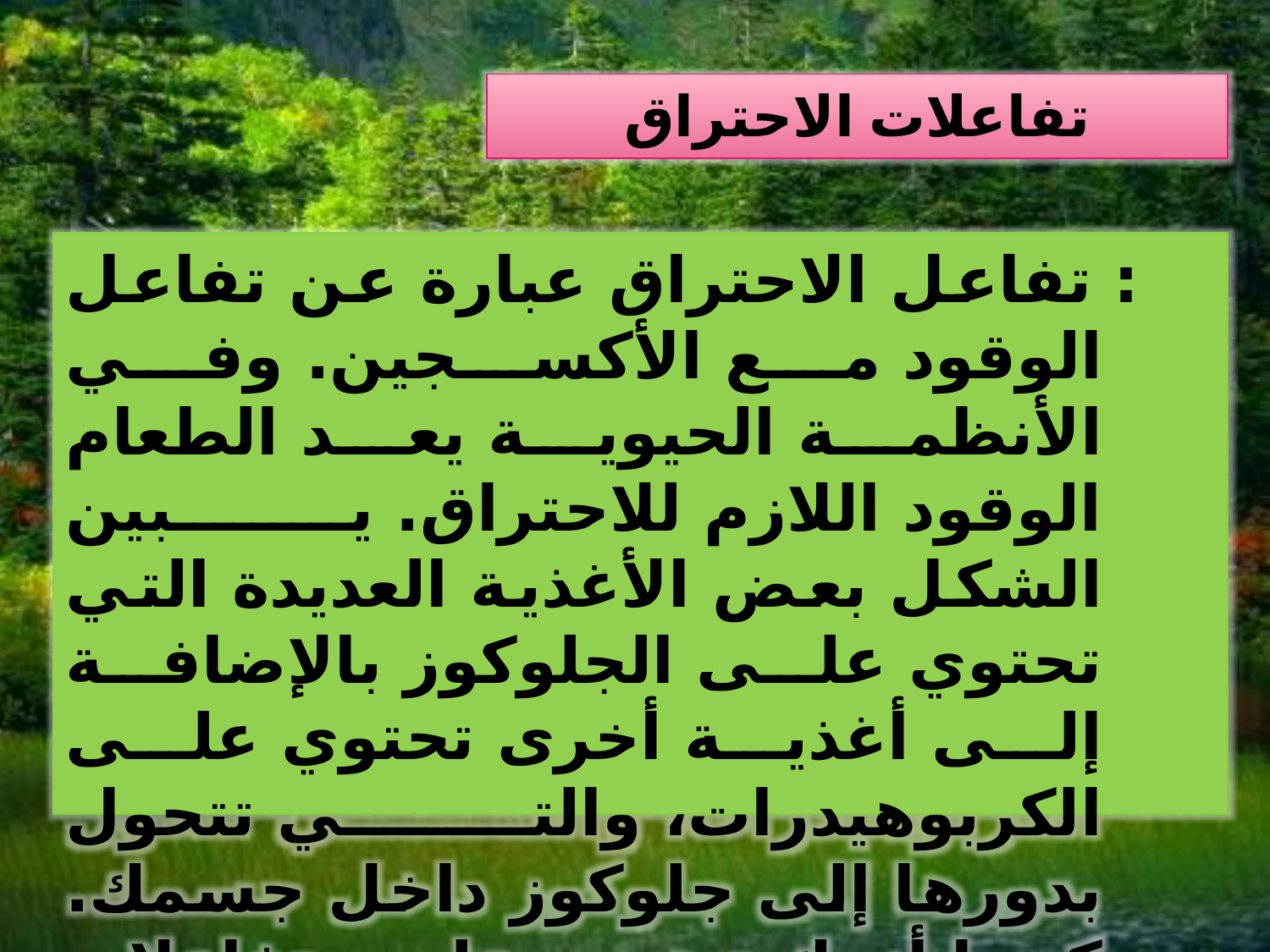

تفاعلات الاحتراق
   : تفاعل الاحتراق عبارة عن تفاعل الوقود مع الأكسجين. وفي الأنظمة الحيوية يعد الطعام الوقود اللازم للاحتراق. يبين الشكل بعض الأغذية العديدة التي تحتوي على الجلوكوز بالإضافة إلى أغذية أخرى تحتوي على الكربوهيدرات، والتي تتحول بدورها إلى جلوكوز داخل جسمك. كما أنك تعتمد على تفاعلات الاحتراق في تدفئة منزلك.